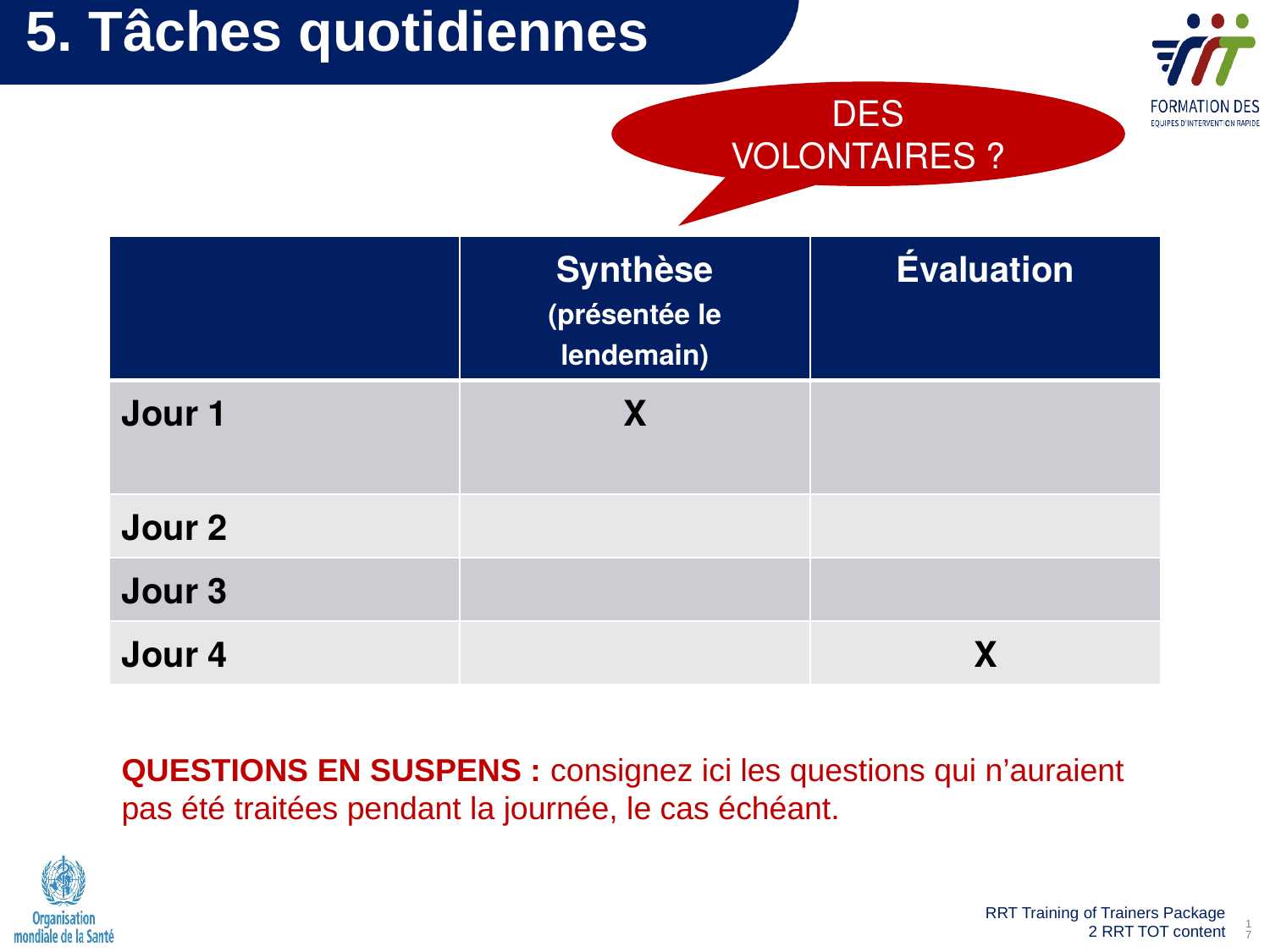

5. Tâches quotidiennes
DES VOLONTAIRES ?
|  | Synthèse (présentée le lendemain) | Évaluation |
| --- | --- | --- |
| Jour 1 | X |  |
| Jour 2 |  |  |
| Jour 3 |  |  |
| Jour 4 |  | X |
QUESTIONS EN SUSPENS : consignez ici les questions qui n’auraient pas été traitées pendant la journée, le cas échéant.